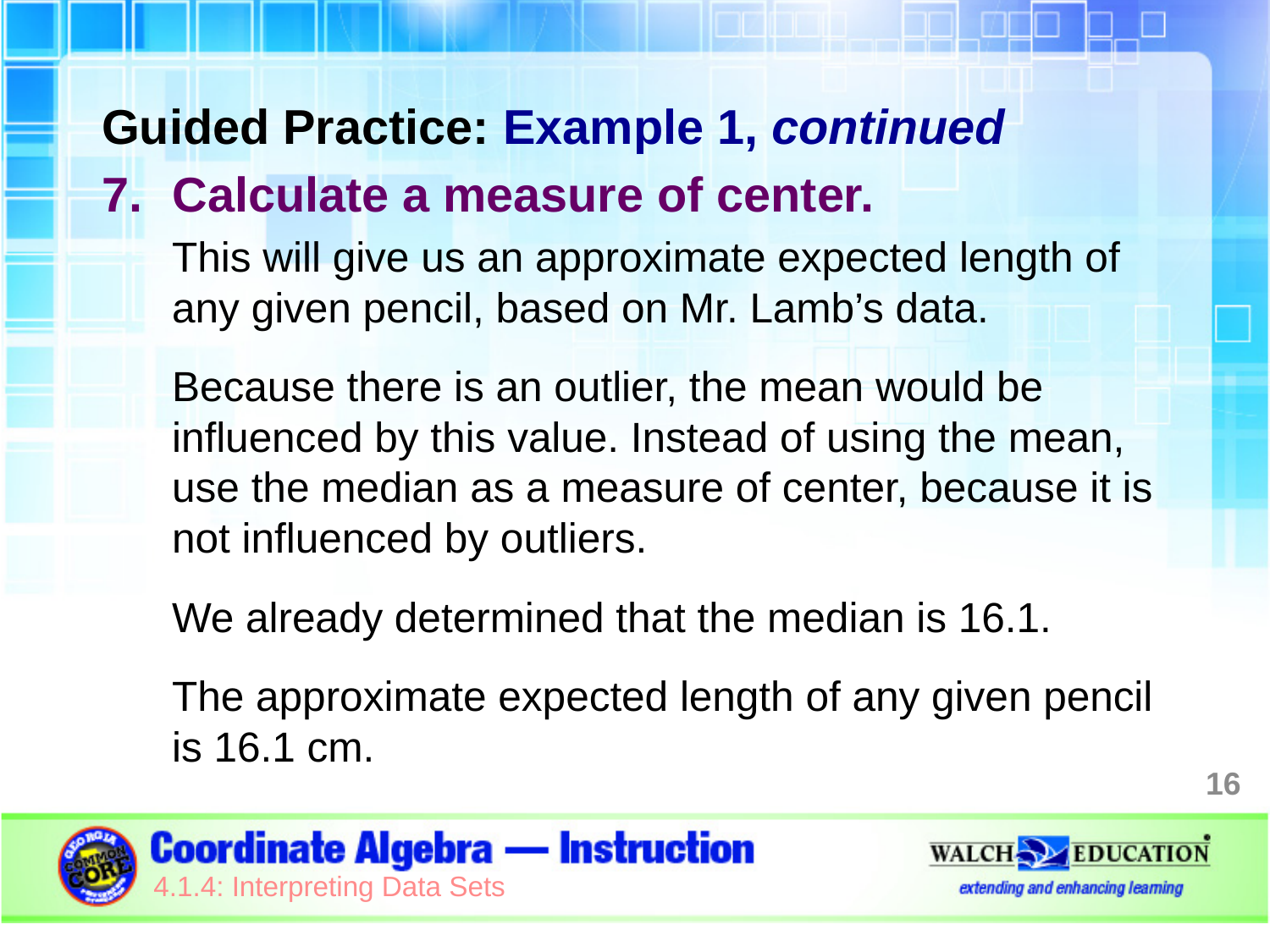

Guided Practice: Example 1, continued
Calculate a measure of center.
This will give us an approximate expected length of any given pencil, based on Mr. Lamb’s data.
Because there is an outlier, the mean would be influenced by this value. Instead of using the mean, use the median as a measure of center, because it is not influenced by outliers.
We already determined that the median is 16.1.
The approximate expected length of any given pencil is 16.1 cm.

16
4.1.4: Interpreting Data Sets